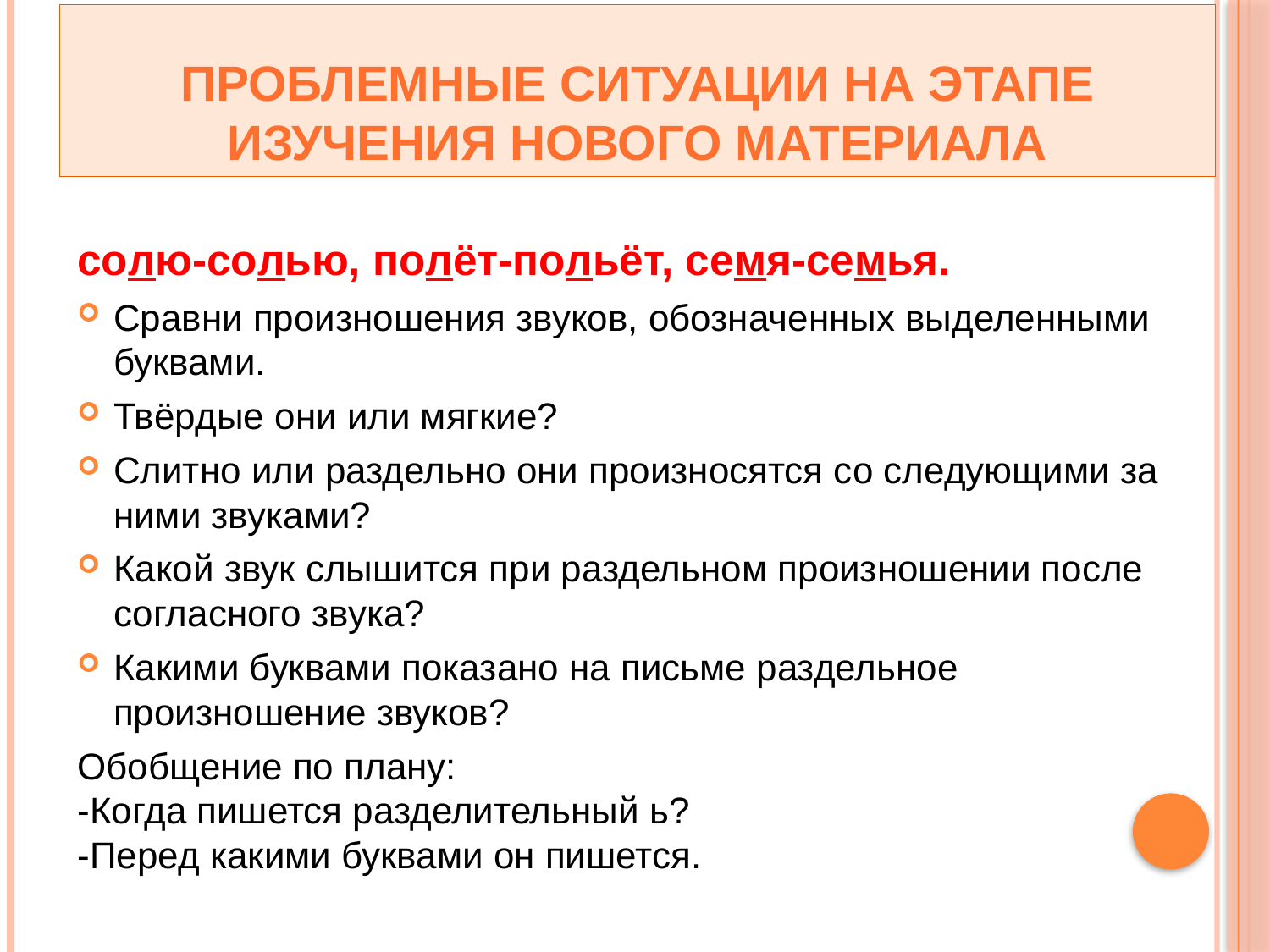

Проблемные ситуации на этапе изучения нового материала
солю-солью, полёт-польёт, семя-семья.
Сравни произношения звуков, обозначенных выделенными буквами.
Твёрдые они или мягкие?
Слитно или раздельно они произносятся со следующими за ними звуками?
Какой звук слышится при раздельном произношении после согласного звука?
Какими буквами показано на письме раздельное произношение звуков?
Обобщение по плану:
-Когда пишется разделительный ь?
-Перед какими буквами он пишется.